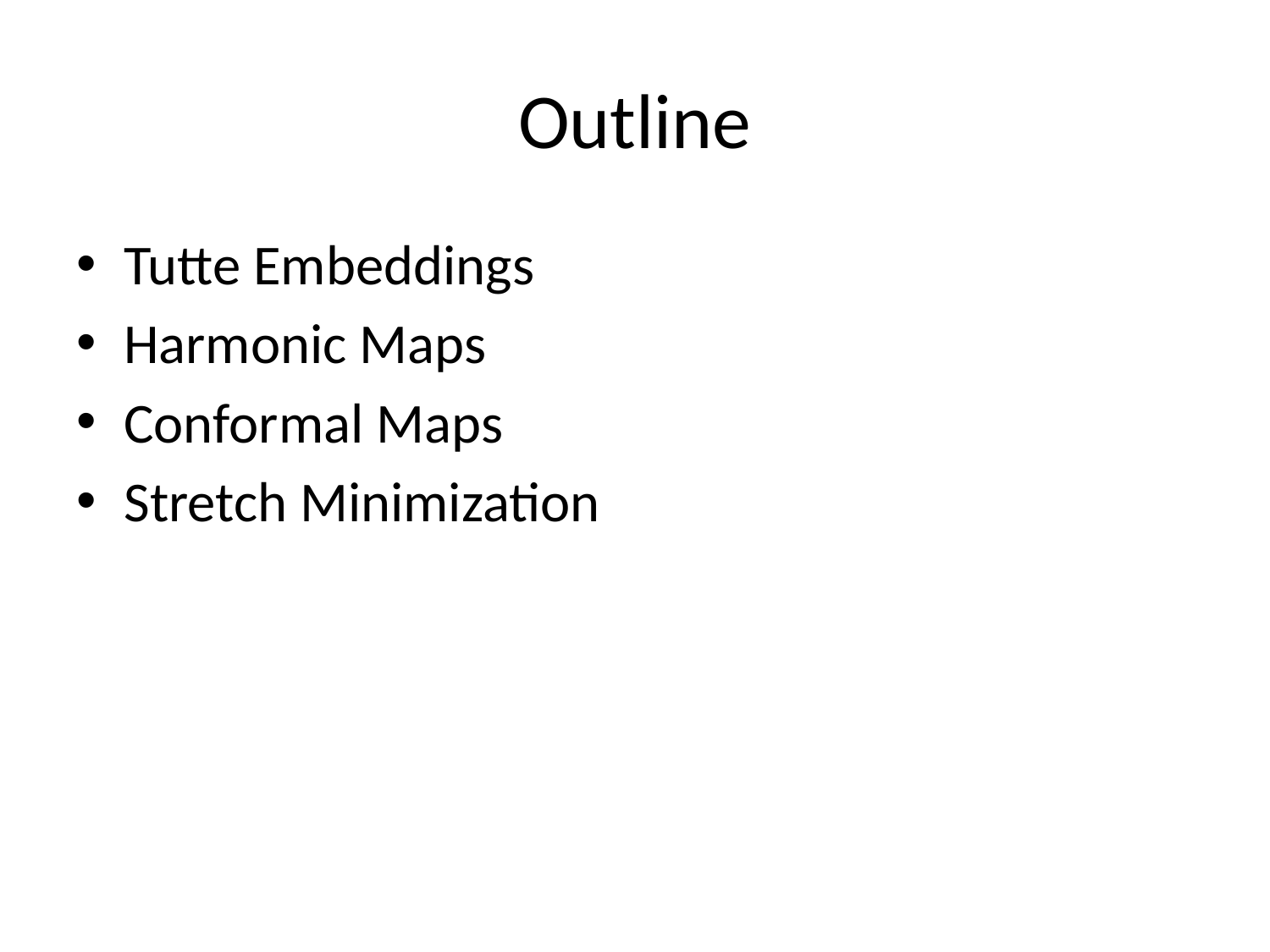

# Outline
Tutte Embeddings
Harmonic Maps
Conformal Maps
Stretch Minimization